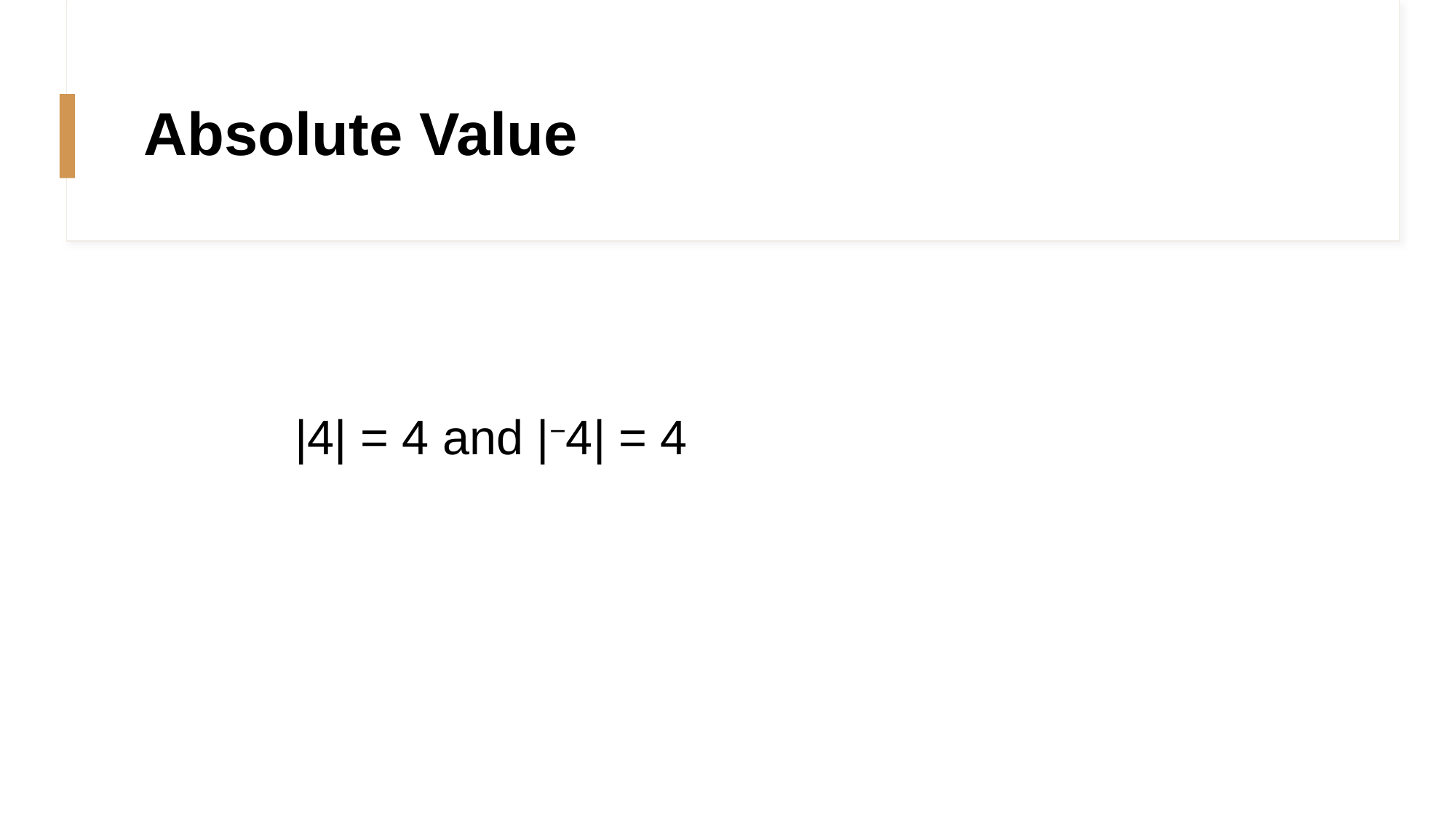

# Absolute Value

		|4| = 4 and |−4| = 4